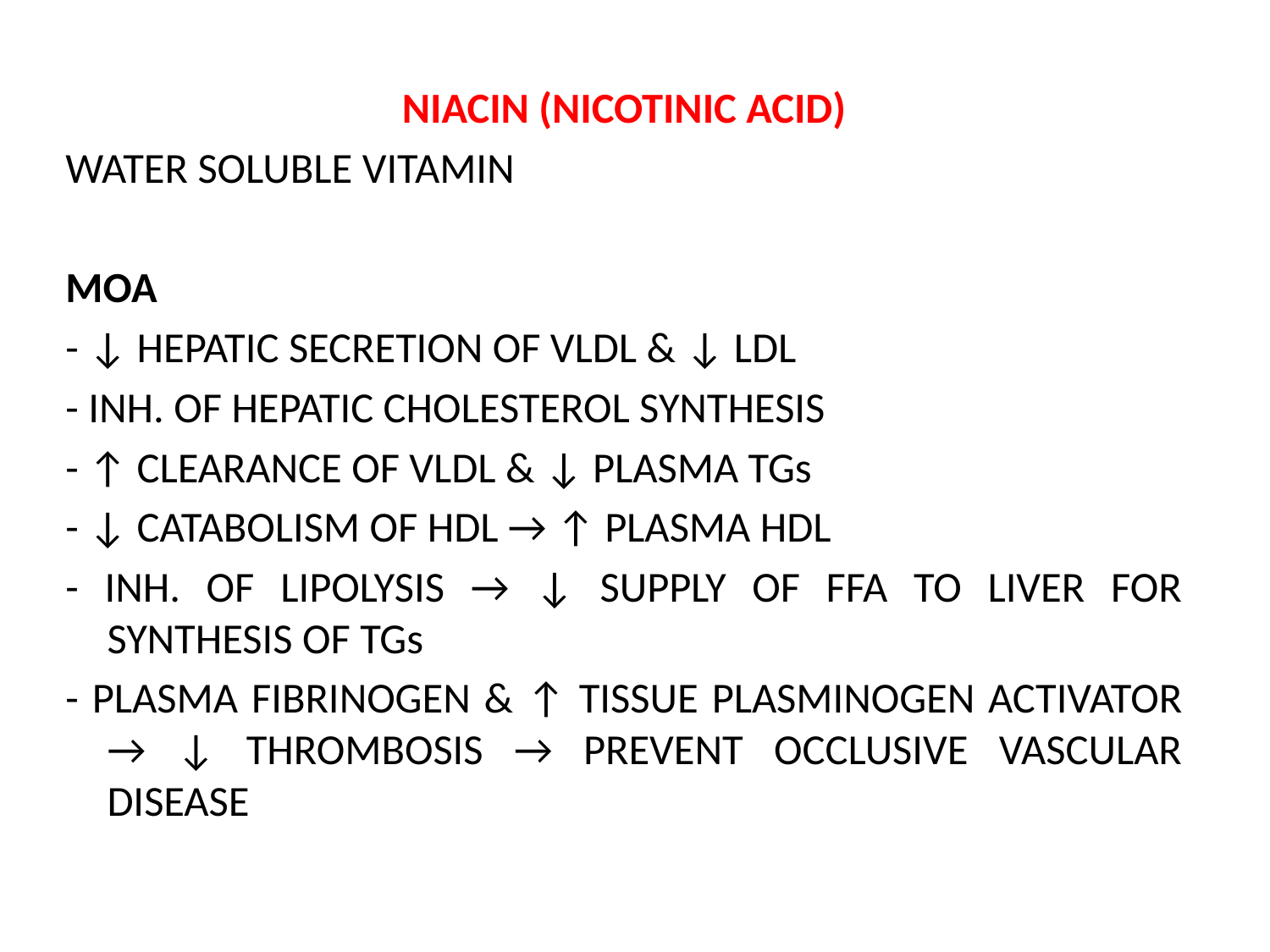

NIACIN (NICOTINIC ACID)
WATER SOLUBLE VITAMIN

MOA
- ↓ HEPATIC SECRETION OF VLDL & ↓ LDL
- INH. OF HEPATIC CHOLESTEROL SYNTHESIS
- ↑ CLEARANCE OF VLDL & ↓ PLASMA TGs
- ↓ CATABOLISM OF HDL → ↑ PLASMA HDL
- INH. OF LIPOLYSIS → ↓ SUPPLY OF FFA TO LIVER FOR SYNTHESIS OF TGs
- PLASMA FIBRINOGEN & ↑ TISSUE PLASMINOGEN ACTIVATOR → ↓ THROMBOSIS → PREVENT OCCLUSIVE VASCULAR DISEASE